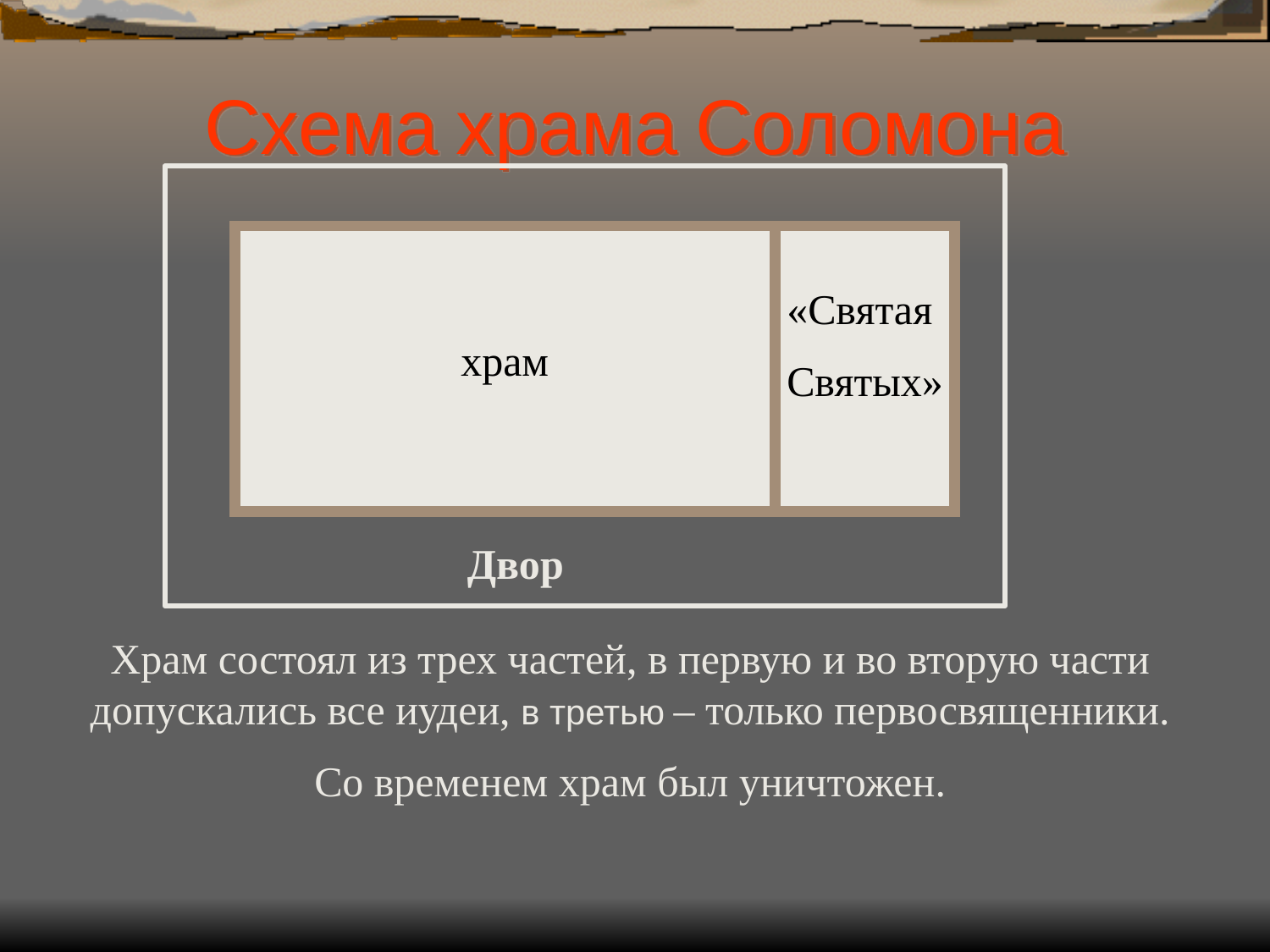

# Схема храма Соломона

храм
«Святая
Святых»
«
Двор
Храм состоял из трех частей, в первую и во вторую части допускались все иудеи, в третью – только первосвященники.
Со временем храм был уничтожен.